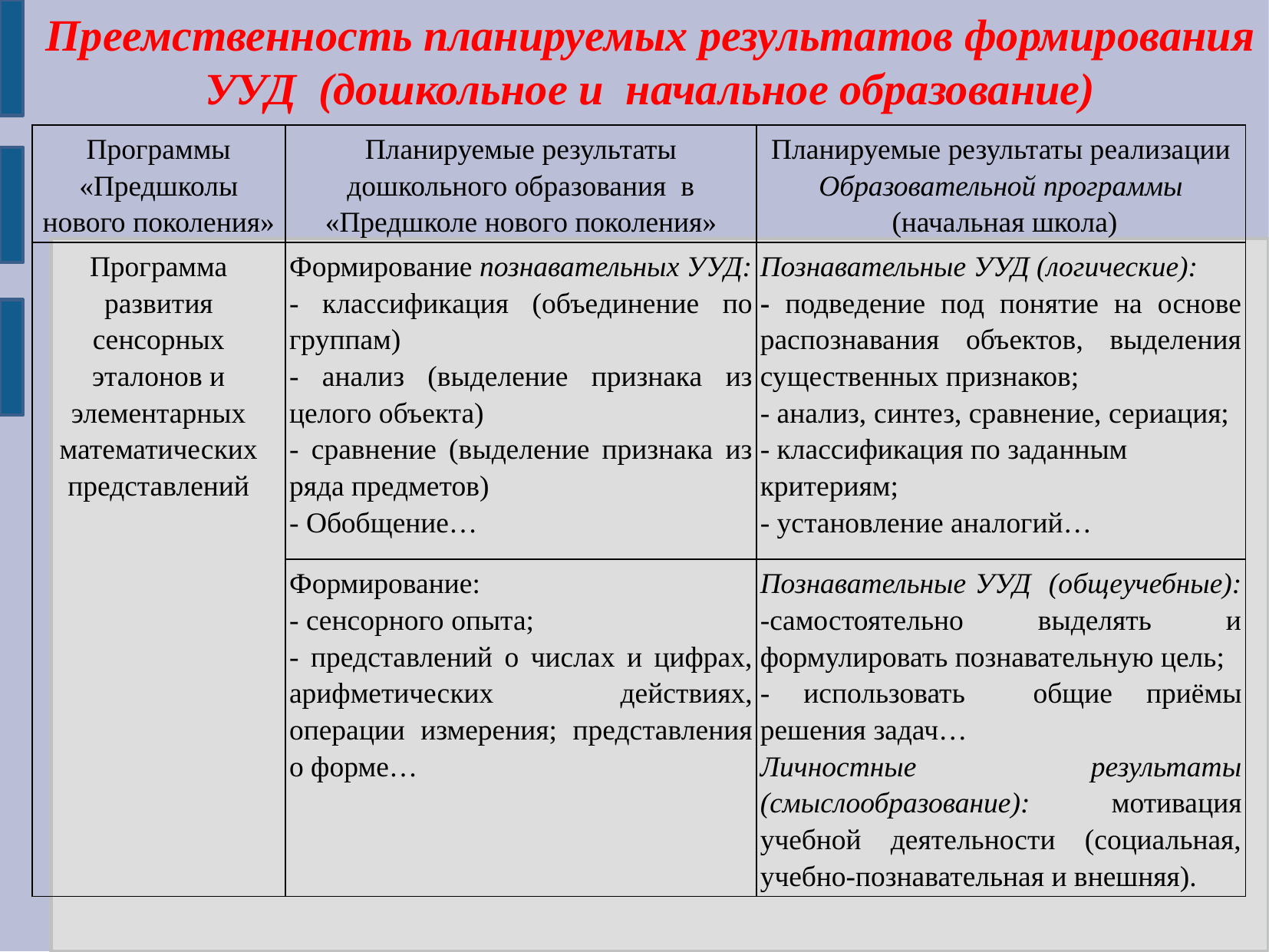

Преемственность планируемых результатов формирования УУД  (дошкольное и  начальное образование)
| Программы «Предшколы нового поколения» | Планируемые результаты дошкольного образования в «Предшколе нового поколения» | Планируемые результаты реализации Образовательной программы (начальная школа) |
| --- | --- | --- |
| Программа развития сенсорных эталонов и элементарных математических представлений | Формирование познавательных УУД: - классификация (объединение по группам) - анализ (выделение признака из целого объекта) - сравнение (выделение признака из ряда предметов) - Обобщение… | Познавательные УУД (логические): - подведение под понятие на основе распознавания объектов, выделения существенных признаков; - анализ, синтез, сравнение, сериация; - классификация по заданным критериям; - установление аналогий… |
|  | Формирование: - сенсорного опыта; - представлений о числах и цифрах, арифметических действиях, операции измерения; представления о форме… | Познавательные УУД (общеучебные): -самостоятельно выделять и формулировать познавательную цель; - использовать общие приёмы решения задач… Личностные результаты (смыслообразование): мотивация учебной деятельности (социальная, учебно-познавательная и внешняя). |